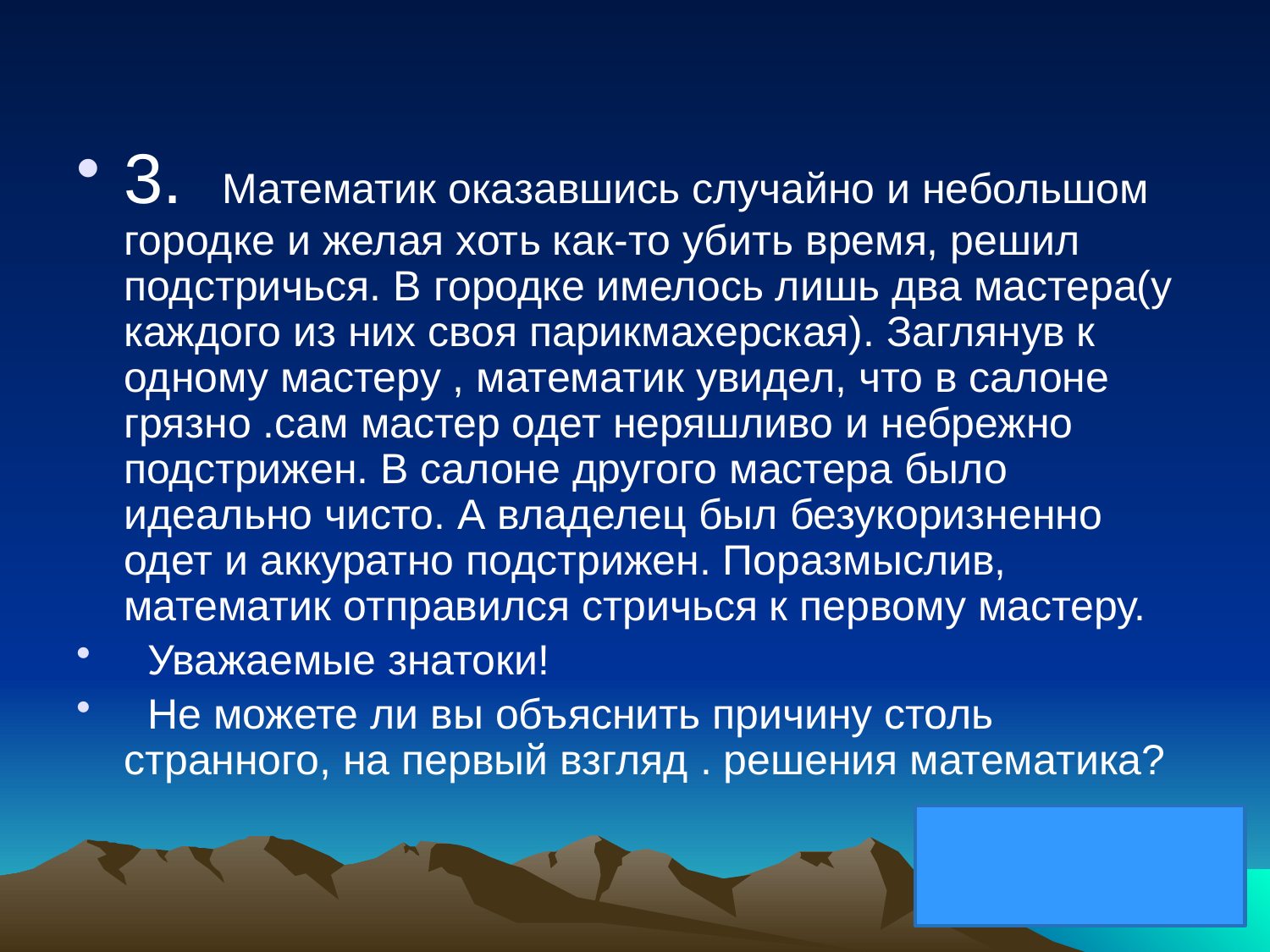

#
3.  Математик оказавшись случайно и небольшом городке и желая хоть как-то убить время, решил подстричься. В городке имелось лишь два мастера(у каждого из них своя парикмахерская). Заглянув к одному мастеру , математик увидел, что в салоне грязно .сам мастер одет неряшливо и небрежно подстрижен. В салоне другого мастера было идеально чисто. А владелец был безукоризненно одет и аккуратно подстрижен. Поразмыслив, математик отправился стричься к первому мастеру.
  Уважаемые знатоки!
  Не можете ли вы объяснить причину столь странного, на первый взгляд . решения математика?